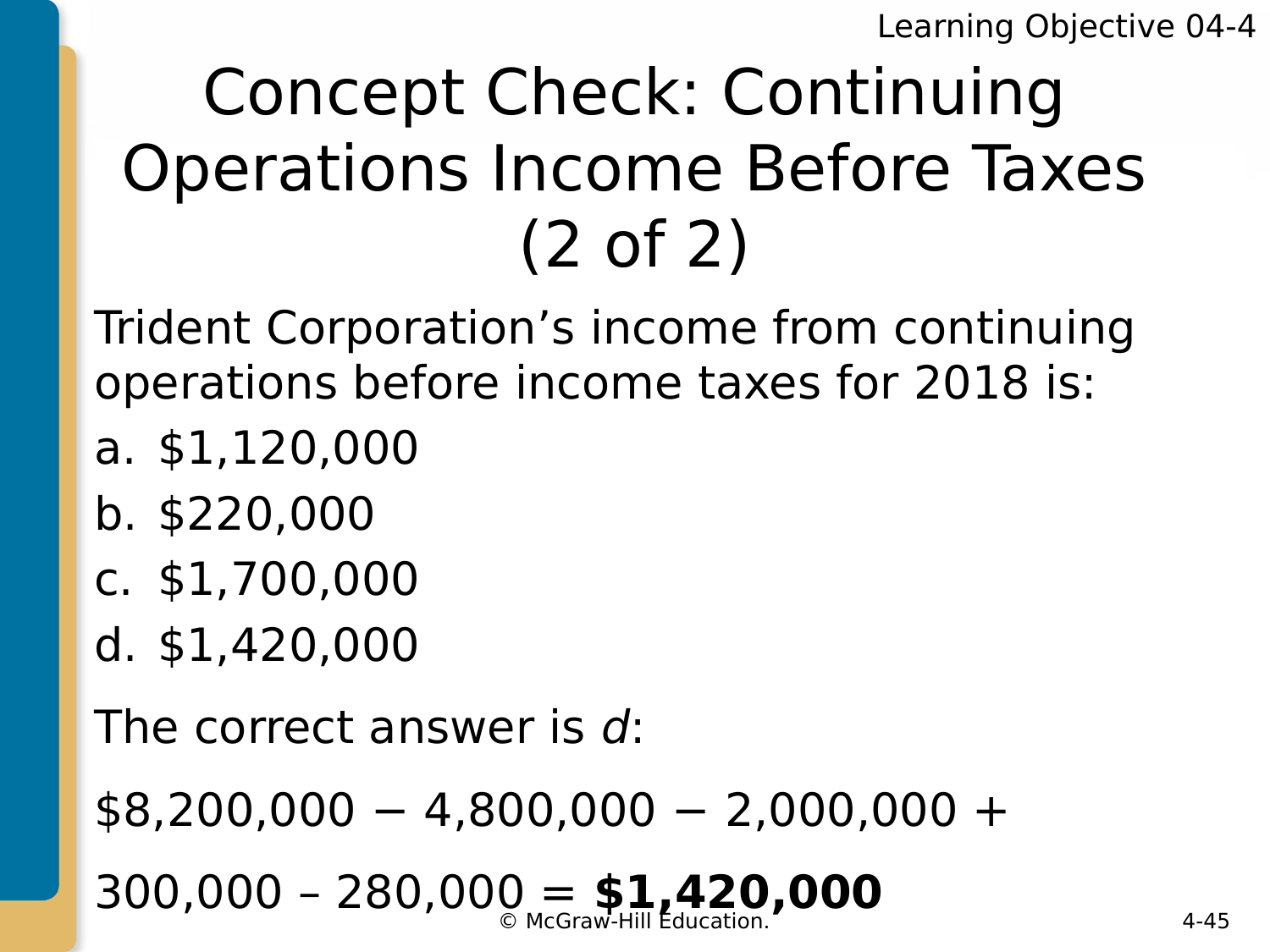

Learning Objective 04-4
# Concept Check: Continuing Operations Income Before Taxes (2 of 2)
Trident Corporation’s income from continuing operations before income taxes for 2018 is:
$1,120,000
$220,000
$1,700,000
$1,420,000
The correct answer is d:
$8,200,000 − 4,800,000 − 2,000,000 + 300,000 – 280,000 = $1,420,000